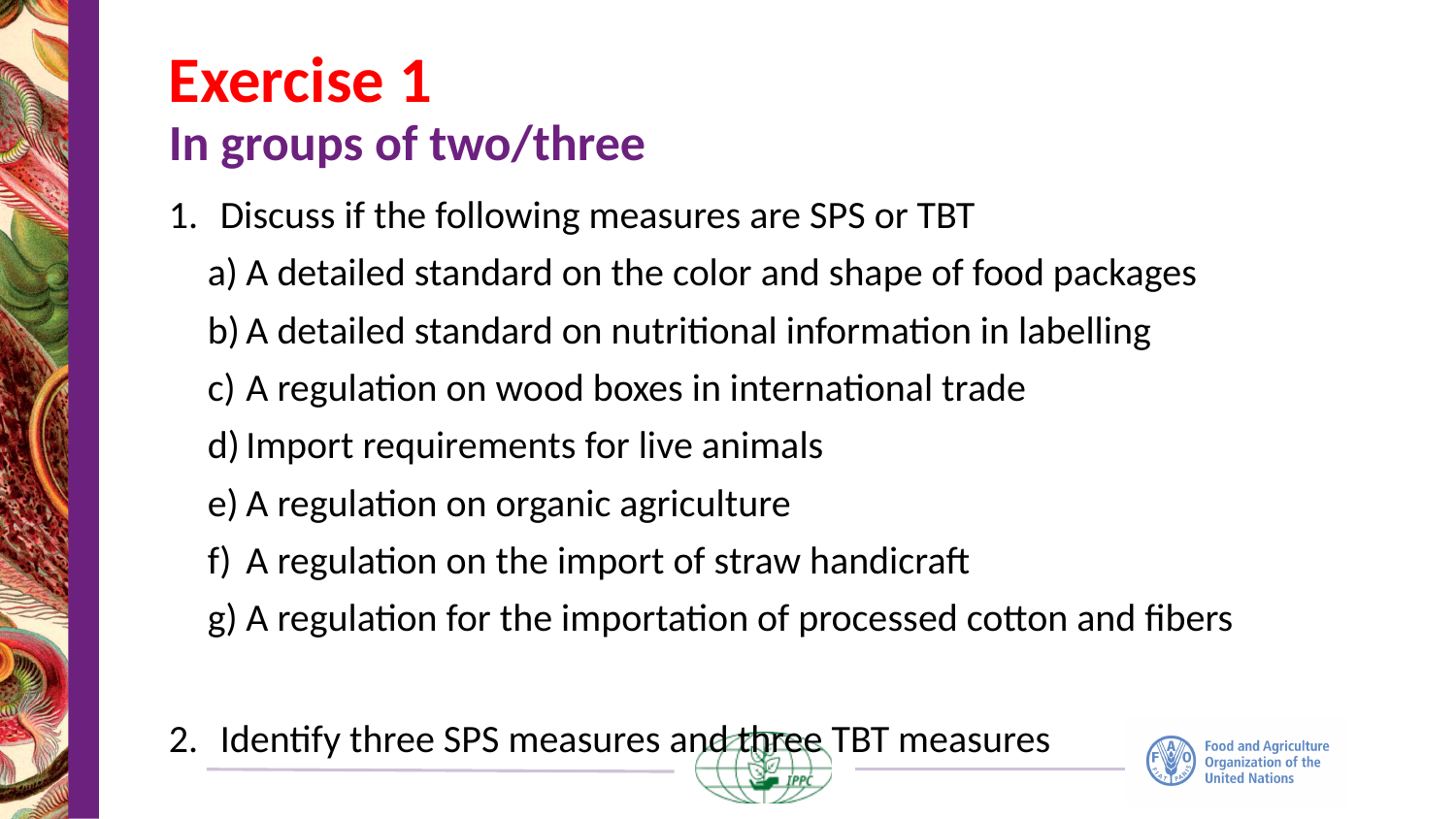

# Exercise 1 In groups of two/three
Discuss if the following measures are SPS or TBT
A detailed standard on the color and shape of food packages
A detailed standard on nutritional information in labelling
A regulation on wood boxes in international trade
Import requirements for live animals
A regulation on organic agriculture
A regulation on the import of straw handicraft
A regulation for the importation of processed cotton and fibers

Identify three SPS measures and three TBT measures